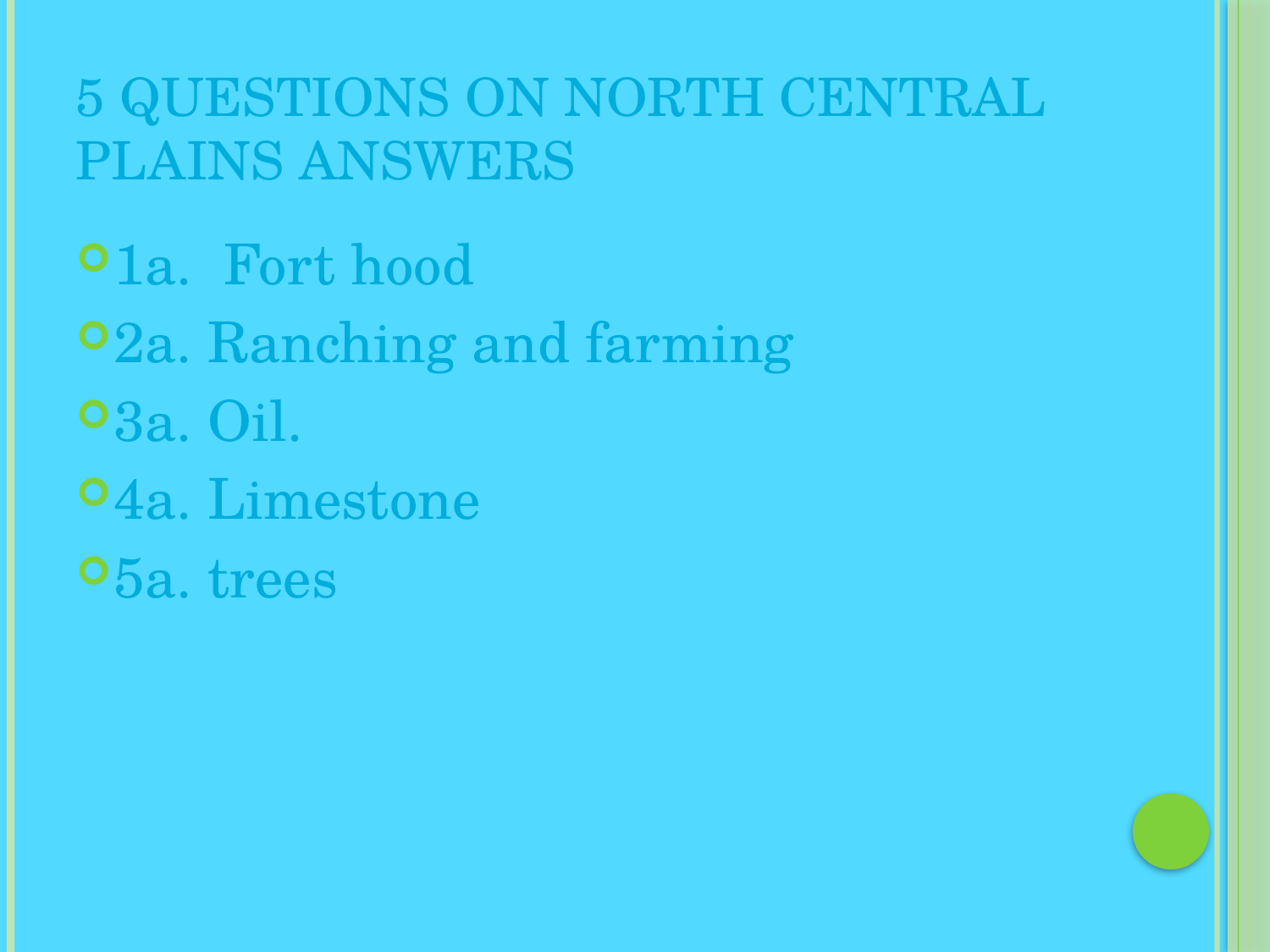

# 5 questions on north central plains answers
1a.  Fort hood
2a. Ranching and farming
3a. Oil.
4a. Limestone
5a. trees